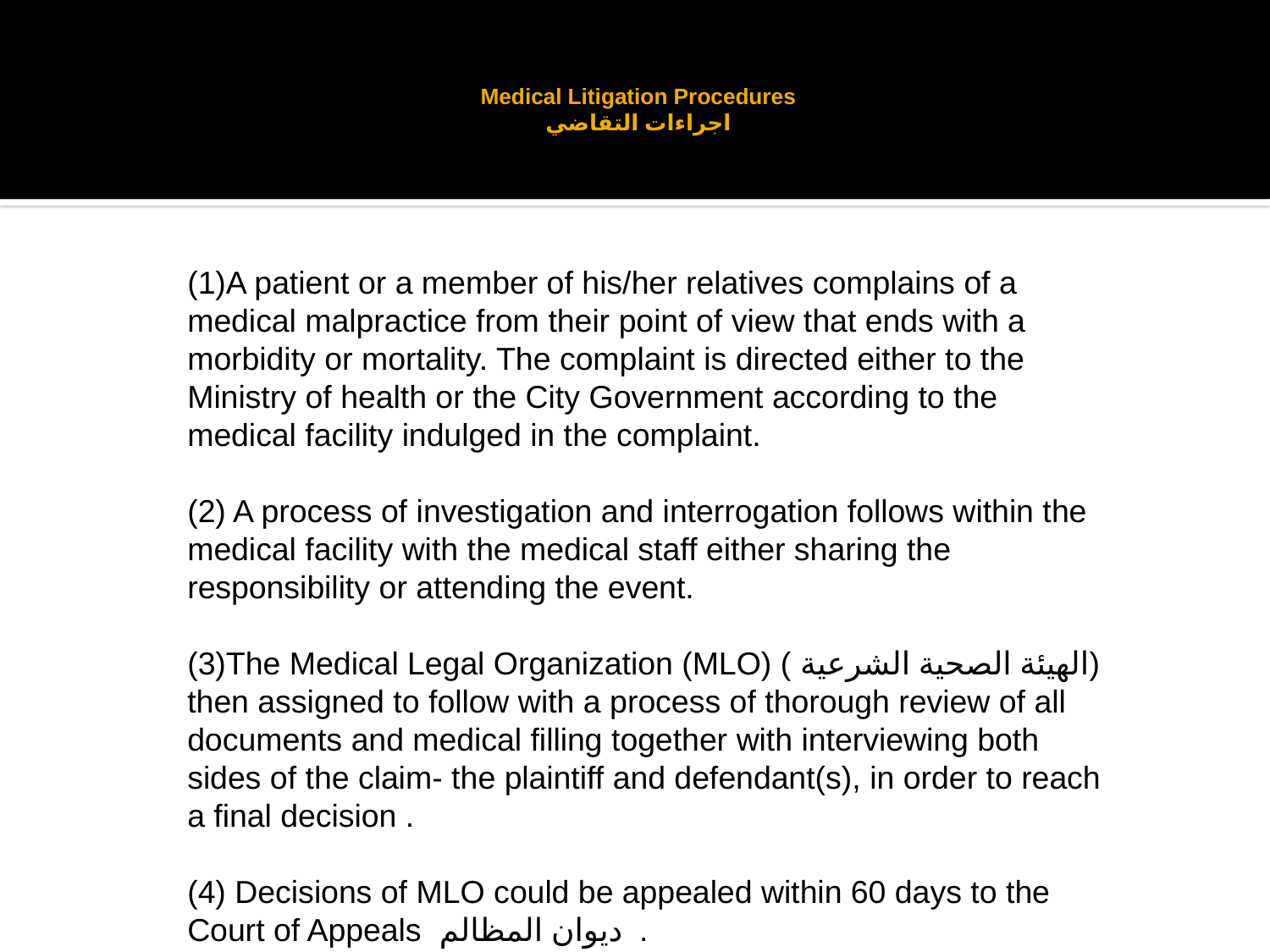

# Medical Litigation Procedures اجراءات التقاضي
(1)A patient or a member of his/her relatives complains of a medical malpractice from their point of view that ends with a morbidity or mortality. The complaint is directed either to the Ministry of health or the City Government according to the medical facility indulged in the complaint.

(2) A process of investigation and interrogation follows within the medical facility with the medical staff either sharing the responsibility or attending the event.

(3)The Medical Legal Organization (MLO) ( الهيئة الصحية الشرعية) then assigned to follow with a process of thorough review of all documents and medical filling together with interviewing both sides of the claim- the plaintiff and defendant(s), in order to reach a final decision .

(4) Decisions of MLO could be appealed within 60 days to the Court of Appeals  ديوان المظالم  .